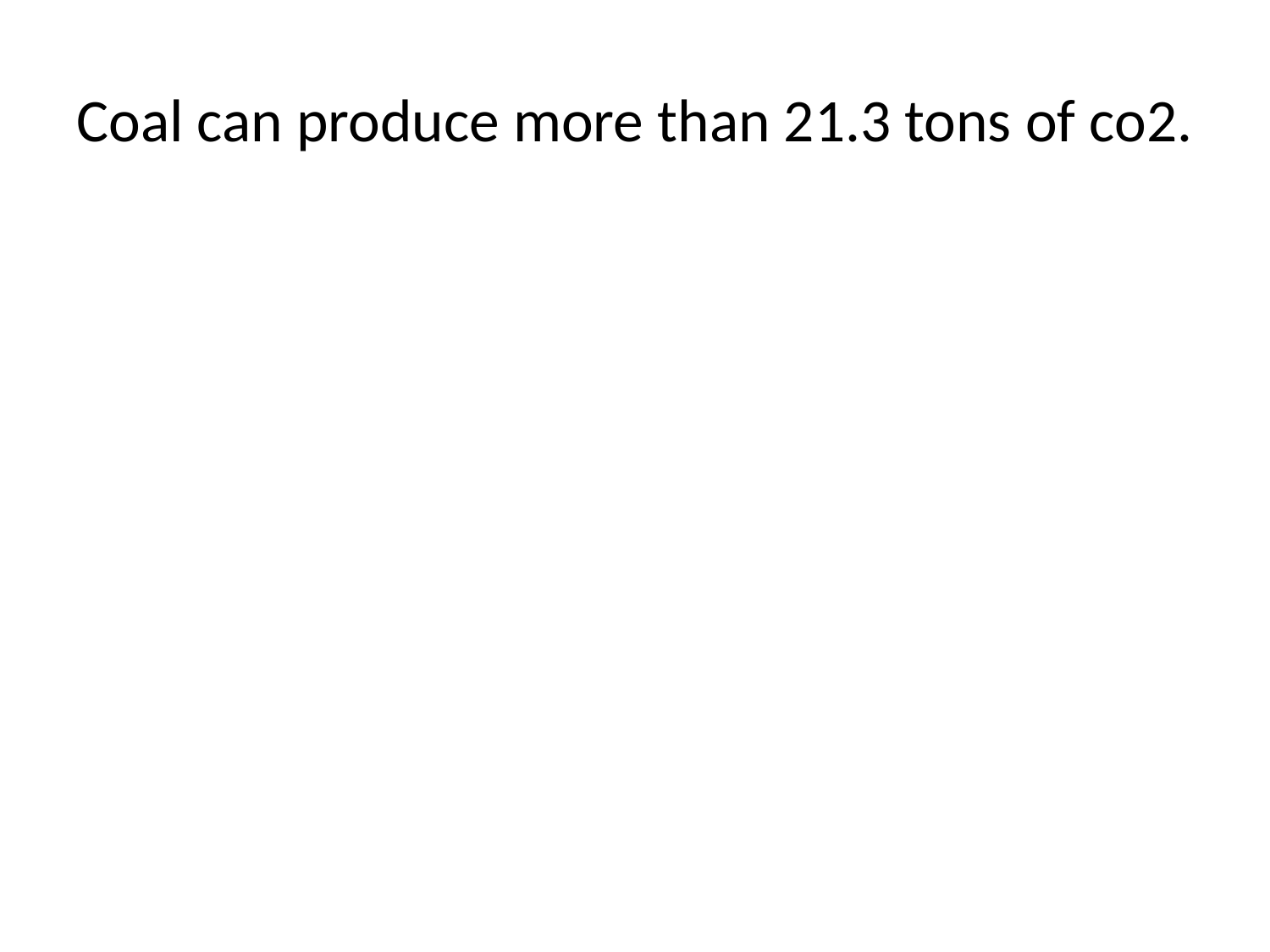

# Coal can produce more than 21.3 tons of co2.